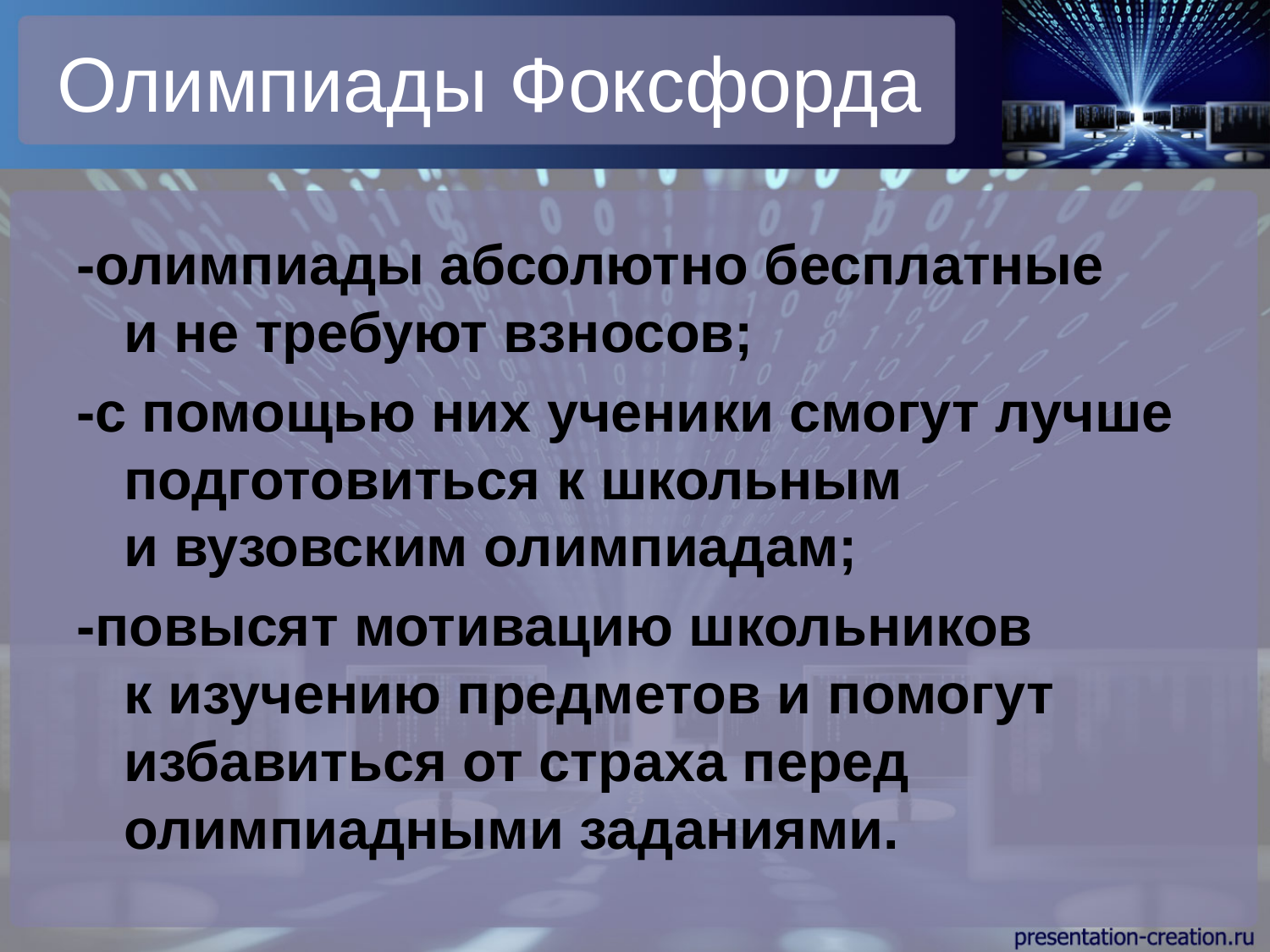

# Олимпиады Фоксфорда
-олимпиады абсолютно бесплатные и не требуют взносов;
-с помощью них ученики смогут лучше подготовиться к школьным и вузовским олимпиадам;
-повысят мотивацию школьников 
к изучению предметов и помогут избавиться от страха перед олимпиадными заданиями.